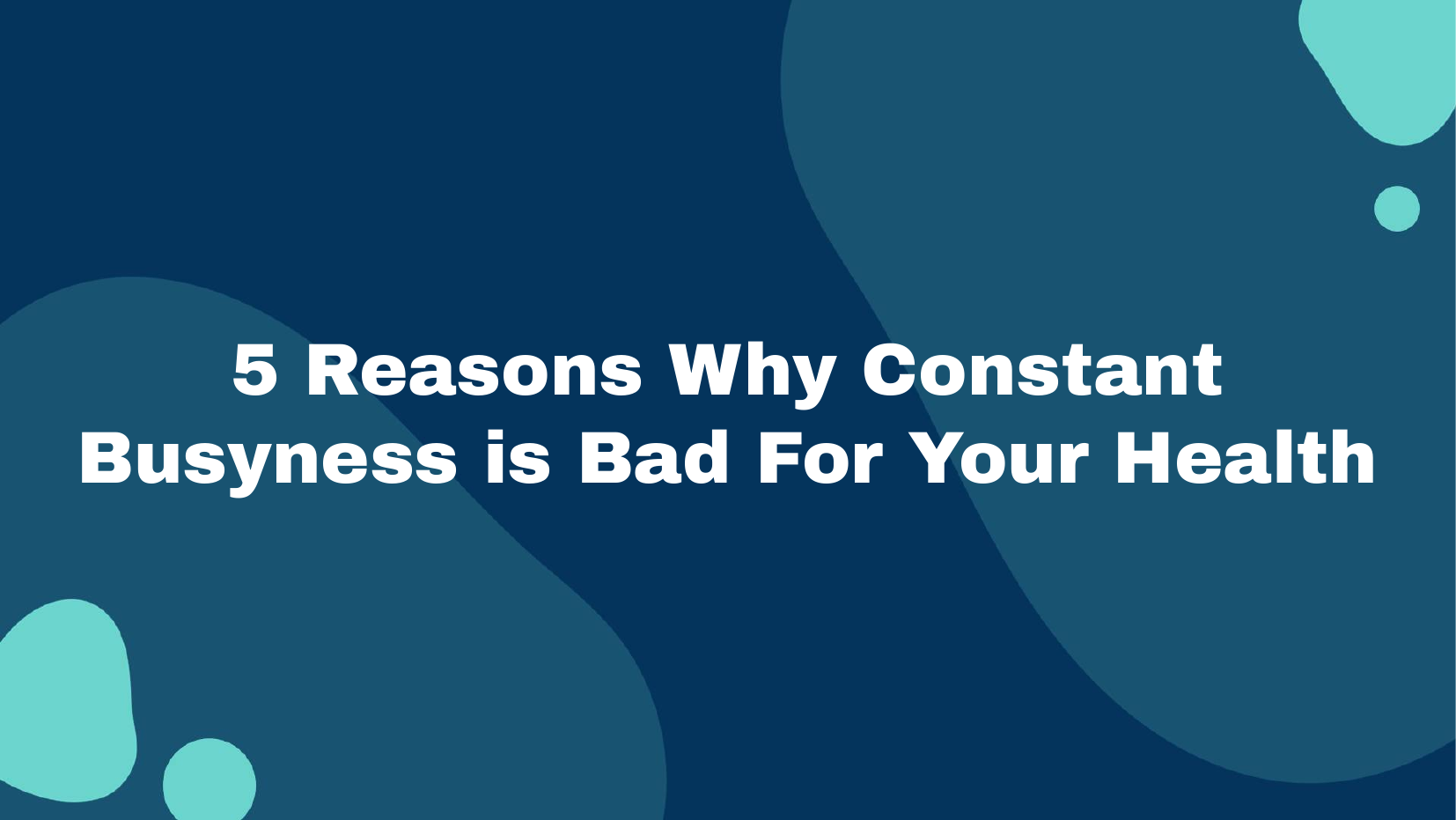

5 Reasons Why Constant Busyness is Bad For Your Health